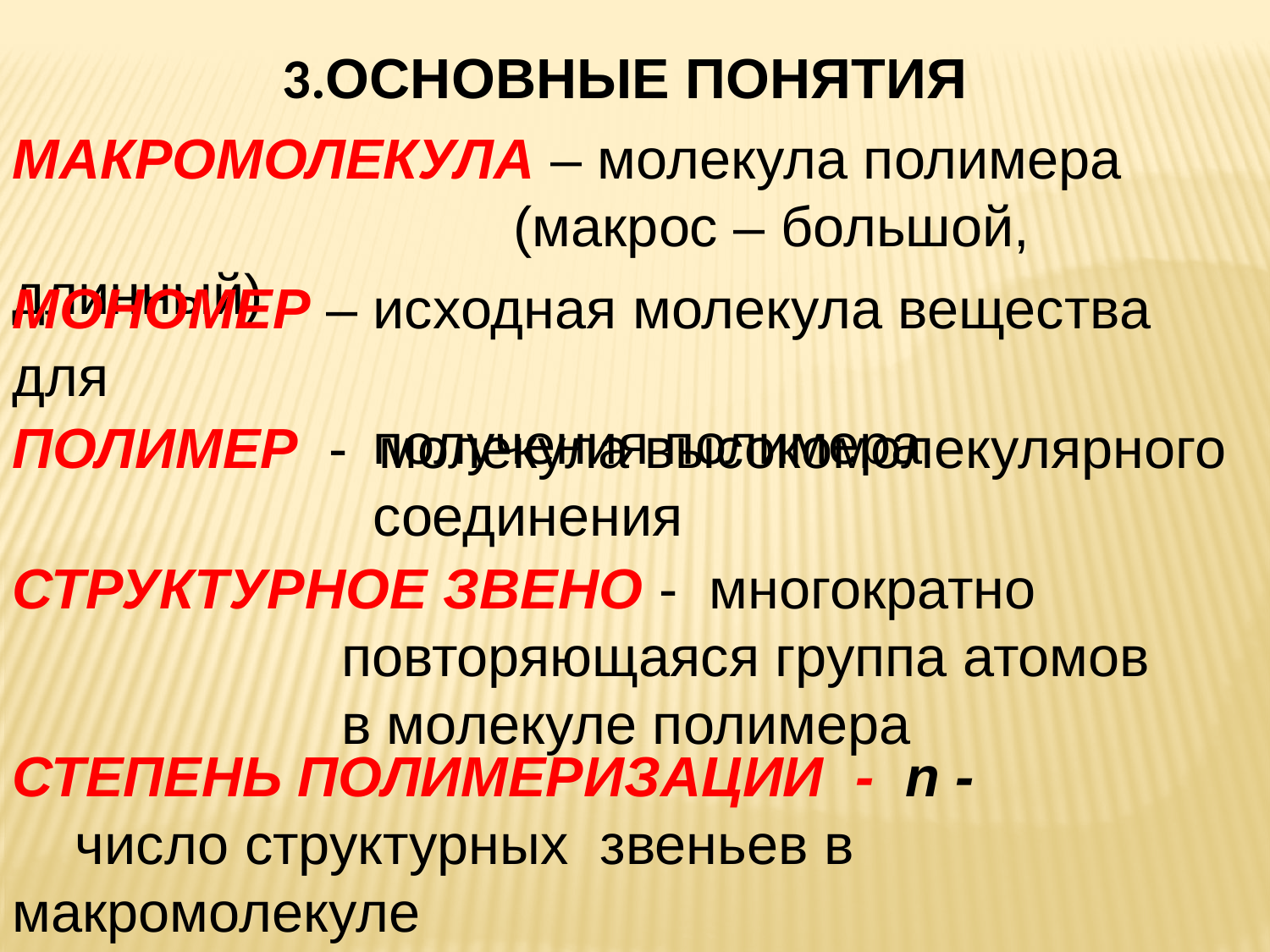

3.ОСНОВНЫЕ ПОНЯТИЯ
МАКРОМОЛЕКУЛА – молекула полимера
                                (макрос – большой, длинный)

МОНОМЕР – исходная молекула вещества для
                       получения полимера
ПОЛИМЕР  -  молекула высокомолекулярного
                       соединения
СТРУКТУРНОЕ ЗВЕНО -  многократно
                     повторяющаяся группа атомов
                     в молекуле полимера
СТЕПЕНЬ ПОЛИМЕРИЗАЦИИ  -  n -
    число структурных  звеньев в макромолекуле